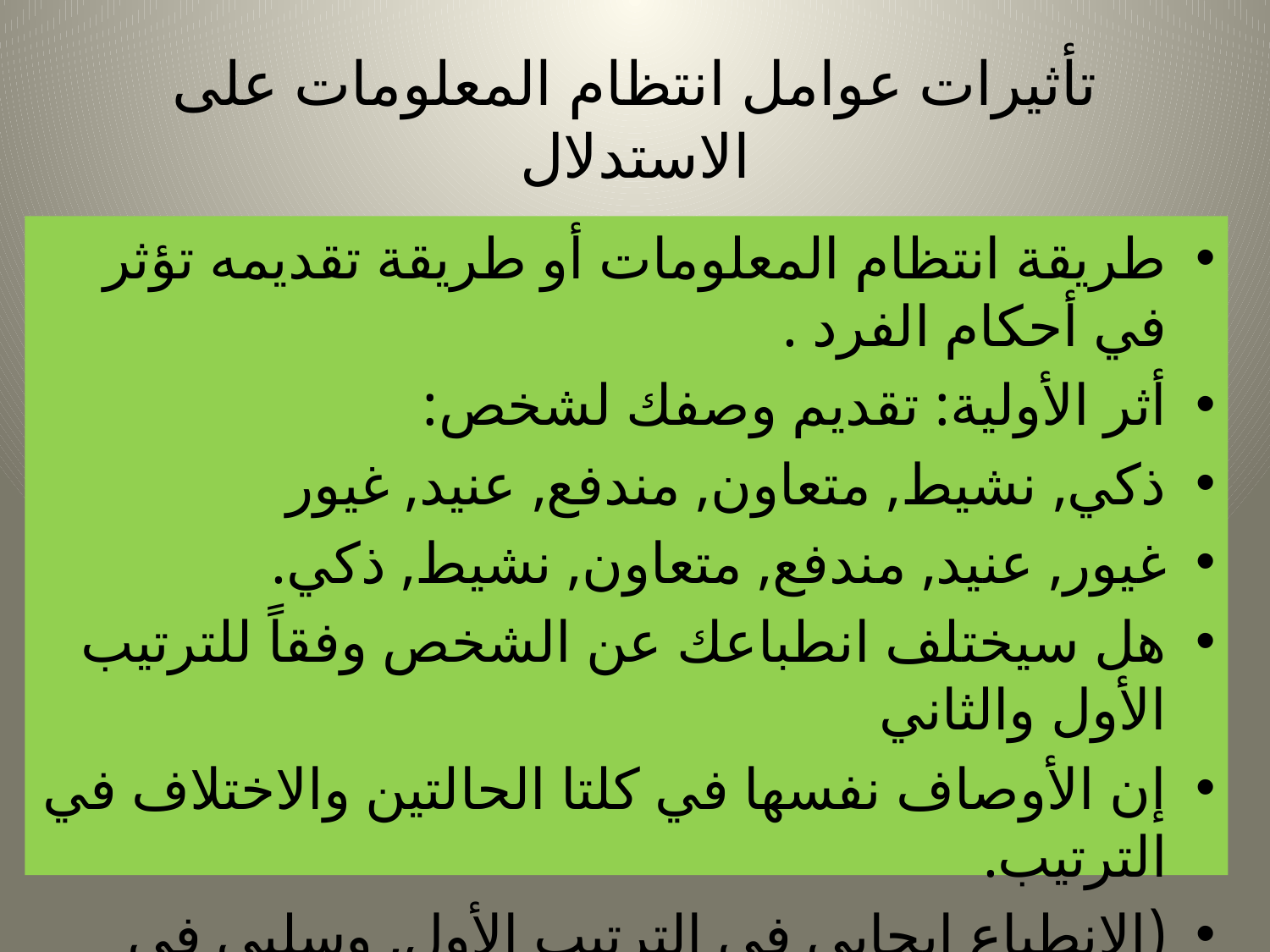

# تأثيرات عوامل انتظام المعلومات على الاستدلال
طريقة انتظام المعلومات أو طريقة تقديمه تؤثر في أحكام الفرد .
أثر الأولية: تقديم وصفك لشخص:
ذكي, نشيط, متعاون, مندفع, عنيد, غيور
غيور, عنيد, مندفع, متعاون, نشيط, ذكي.
هل سيختلف انطباعك عن الشخص وفقاً للترتيب الأول والثاني
إن الأوصاف نفسها في كلتا الحالتين والاختلاف في الترتيب.
(الانطباع إيجابي في الترتيب الأول, وسلبي في الثاني وهذا يسمى بأثر الأولية.